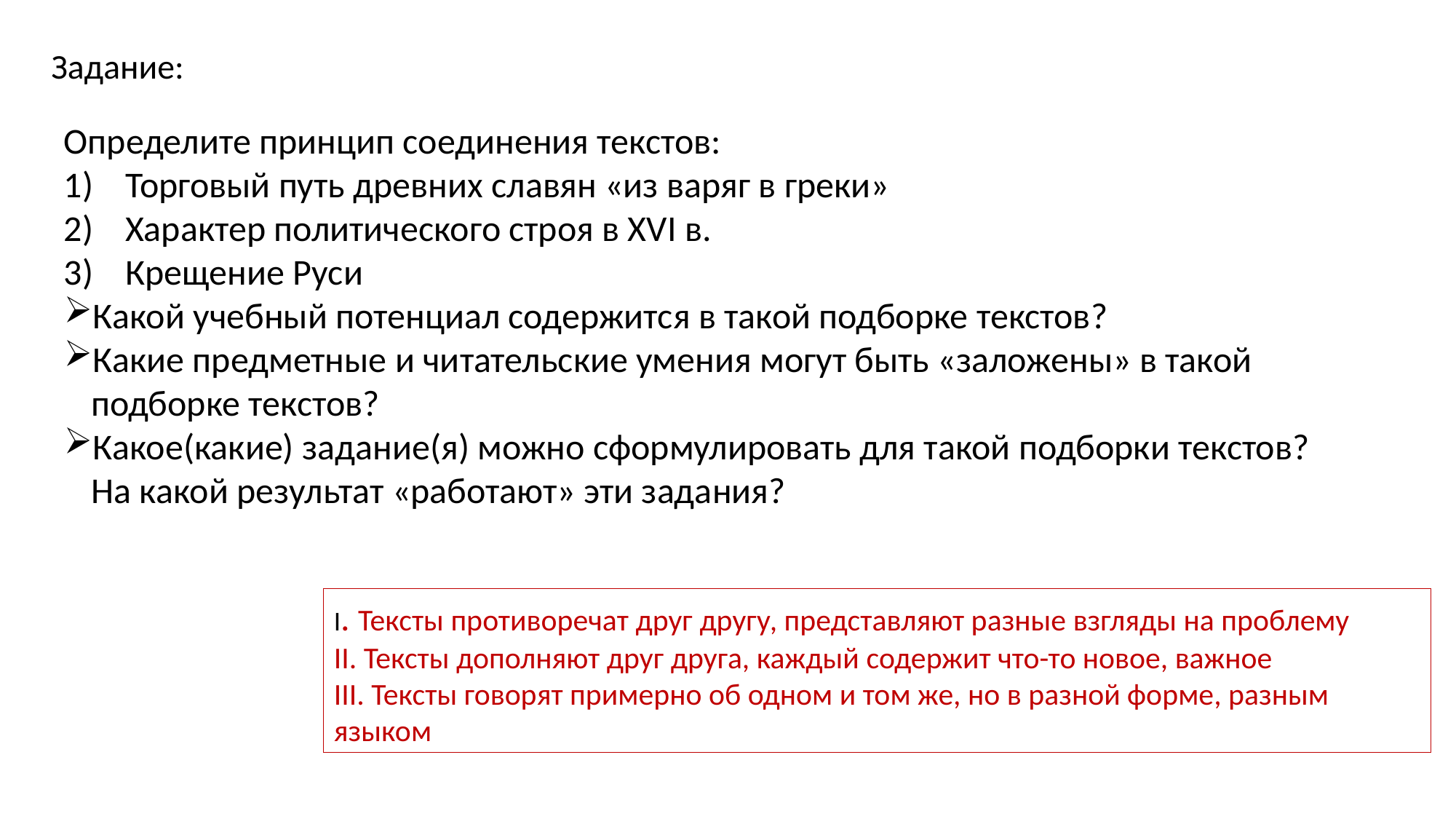

# Задание:
Определите принцип соединения текстов:
Торговый путь древних славян «из варяг в греки»
Характер политического строя в XVI в.
Крещение Руси
Какой учебный потенциал содержится в такой подборке текстов?
Какие предметные и читательские умения могут быть «заложены» в такой подборке текстов?
Какое(какие) задание(я) можно сформулировать для такой подборки текстов? На какой результат «работают» эти задания?

I. Тексты противоречат друг другу, представляют разные взгляды на проблему
II. Тексты дополняют друг друга, каждый содержит что-то новое, важное
III. Тексты говорят примерно об одном и том же, но в разной форме, разным языком